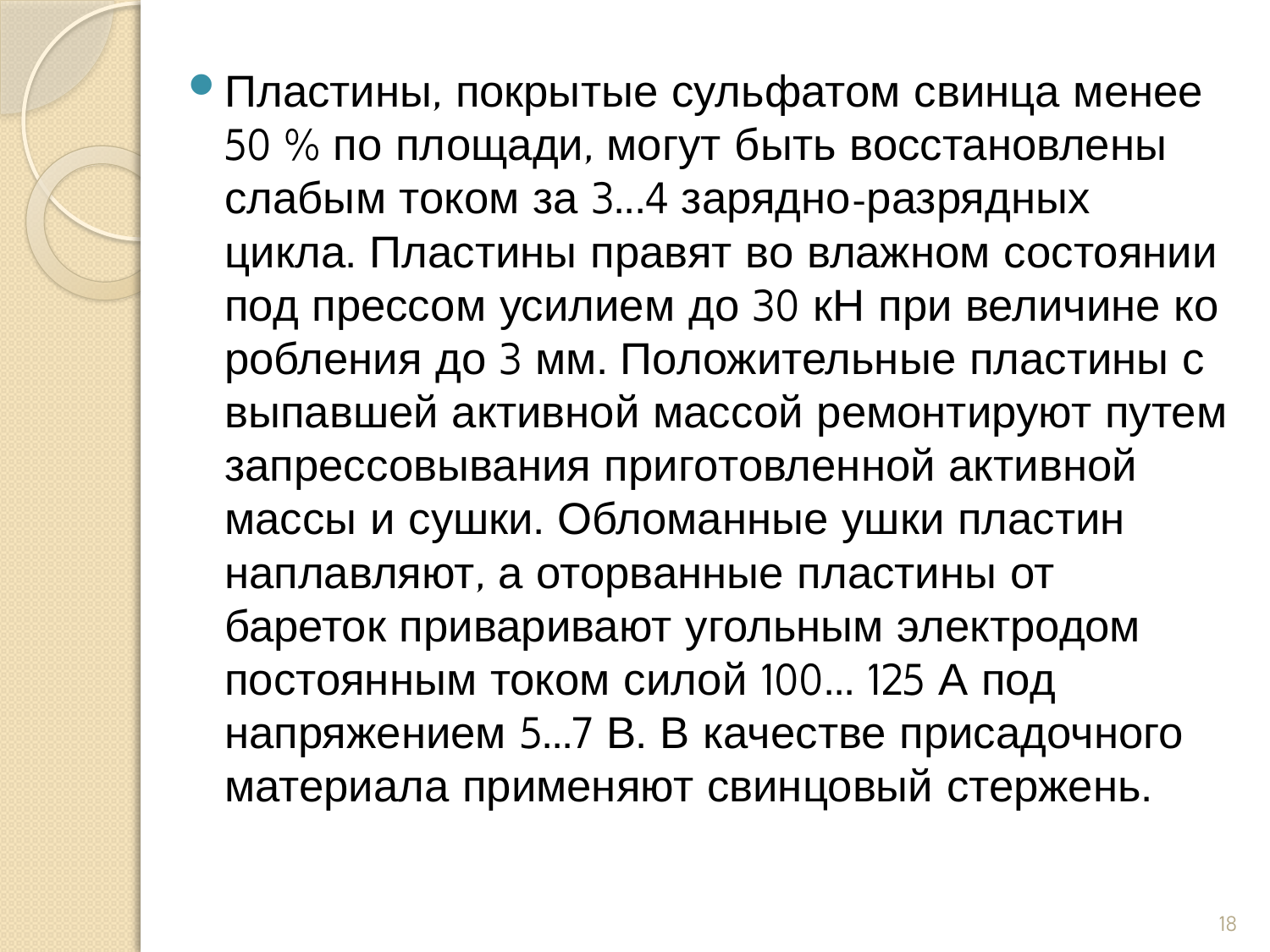

Пластины, покрытые сульфатом свинца менее 50 % по площади, могут быть восстановлены слабым током за 3...4 зарядно-разрядных цикла. Пластины правят во влажном состоянии под прессом усилием до 30 кН при величине ко­робления до 3 мм. Положительные пластины с выпавшей ак­тивной массой ремонтируют путем запрессовывания приго­товленной активной массы и сушки. Обломанные ушки пла­стин наплавляют, а оторванные пластины от бареток привари­вают угольным электродом постоянным током силой 100... 125 А под напряжением 5...7 В. В качестве присадочного материала применяют свинцовый стержень.

18